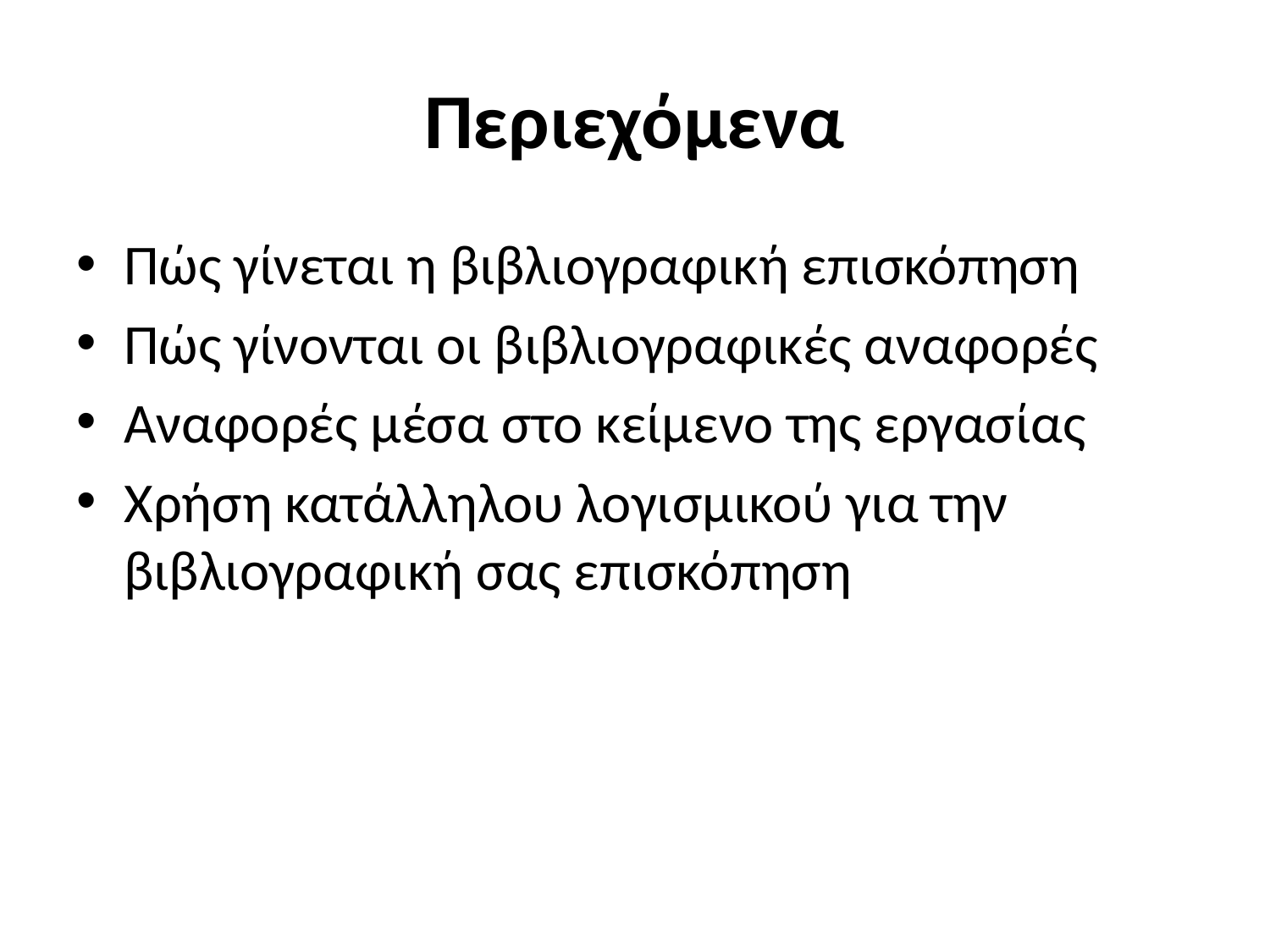

# Περιεχόμενα
Πώς γίνεται η βιβλιογραφική επισκόπηση
Πώς γίνονται οι βιβλιογραφικές αναφορές
Αναφορές μέσα στο κείμενο της εργασίας
Χρήση κατάλληλου λογισμικού για την βιβλιογραφική σας επισκόπηση